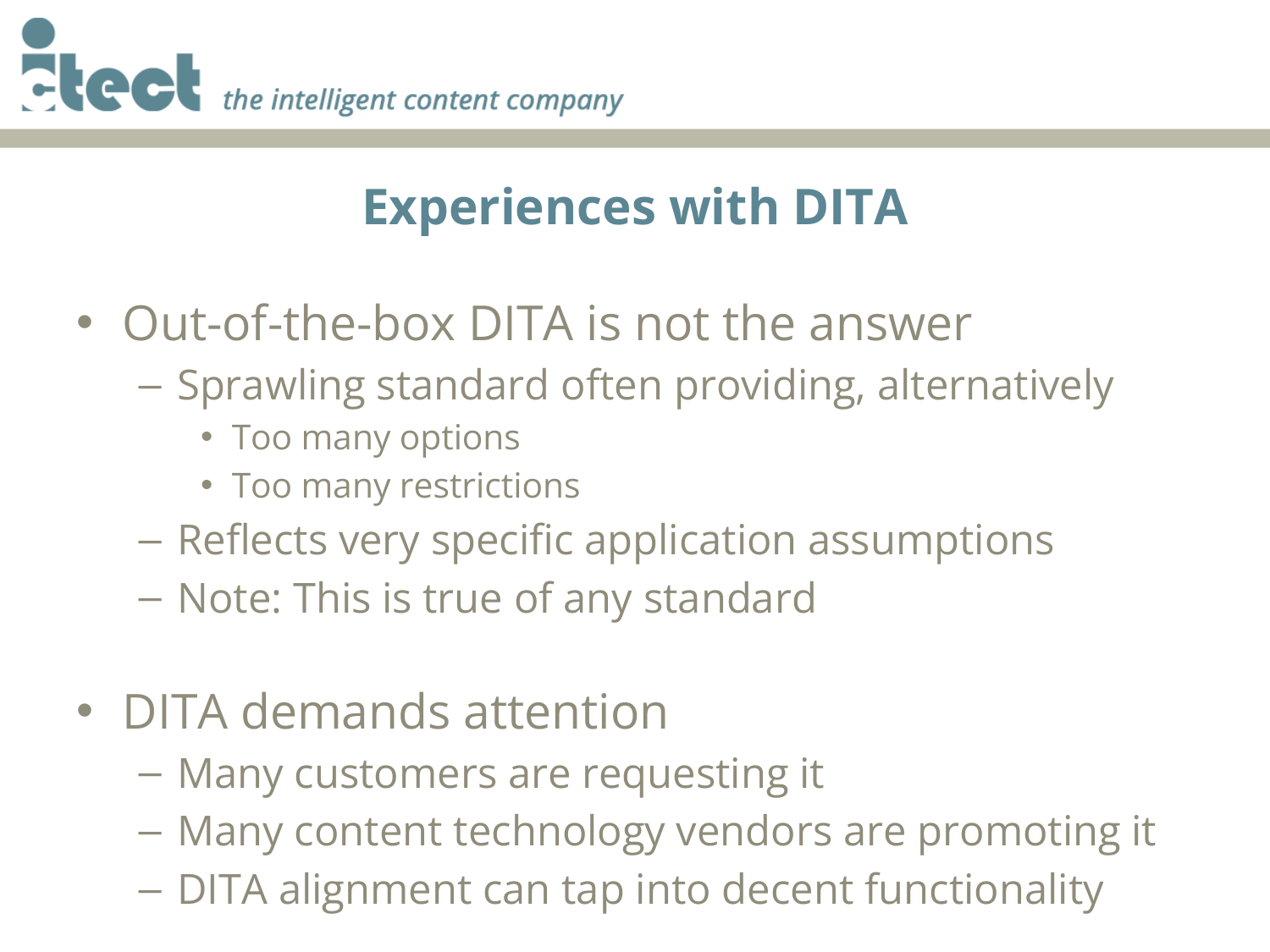

# Experiences with DITA
Out-of-the-box DITA is not the answer
Sprawling standard often providing, alternatively
Too many options
Too many restrictions
Reflects very specific application assumptions
Note: This is true of any standard
DITA demands attention
Many customers are requesting it
Many content technology vendors are promoting it
DITA alignment can tap into decent functionality